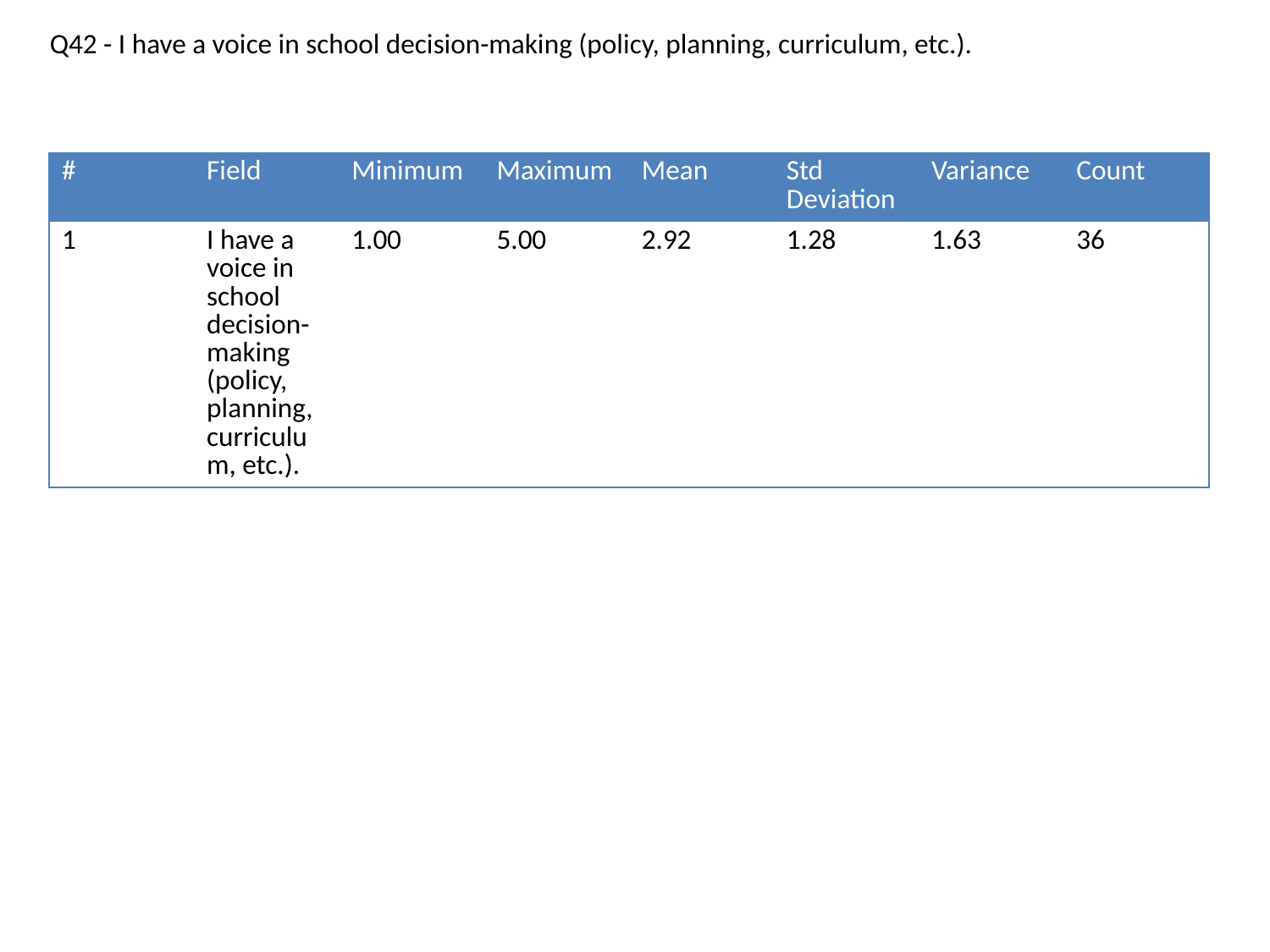

Q42 - I have a voice in school decision-making (policy, planning, curriculum, etc.).
| # | Field | Minimum | Maximum | Mean | Std Deviation | Variance | Count |
| --- | --- | --- | --- | --- | --- | --- | --- |
| 1 | I have a voice in school decision-making (policy, planning, curriculum, etc.). | 1.00 | 5.00 | 2.92 | 1.28 | 1.63 | 36 |